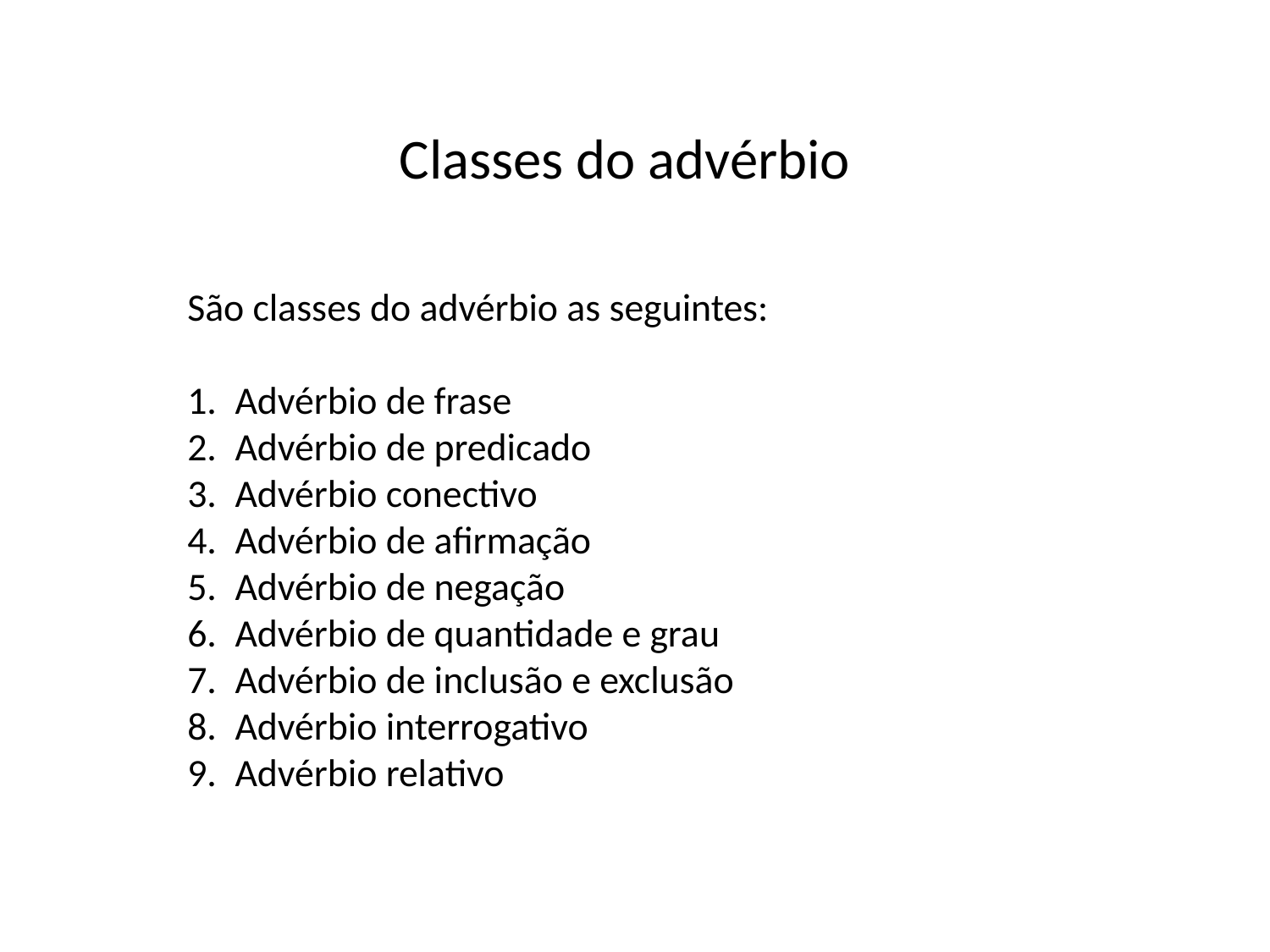

Classes do advérbio
São classes do advérbio as seguintes:

Advérbio de frase
Advérbio de predicado
Advérbio conectivo
Advérbio de afirmação
Advérbio de negação
Advérbio de quantidade e grau
Advérbio de inclusão e exclusão
Advérbio interrogativo
Advérbio relativo